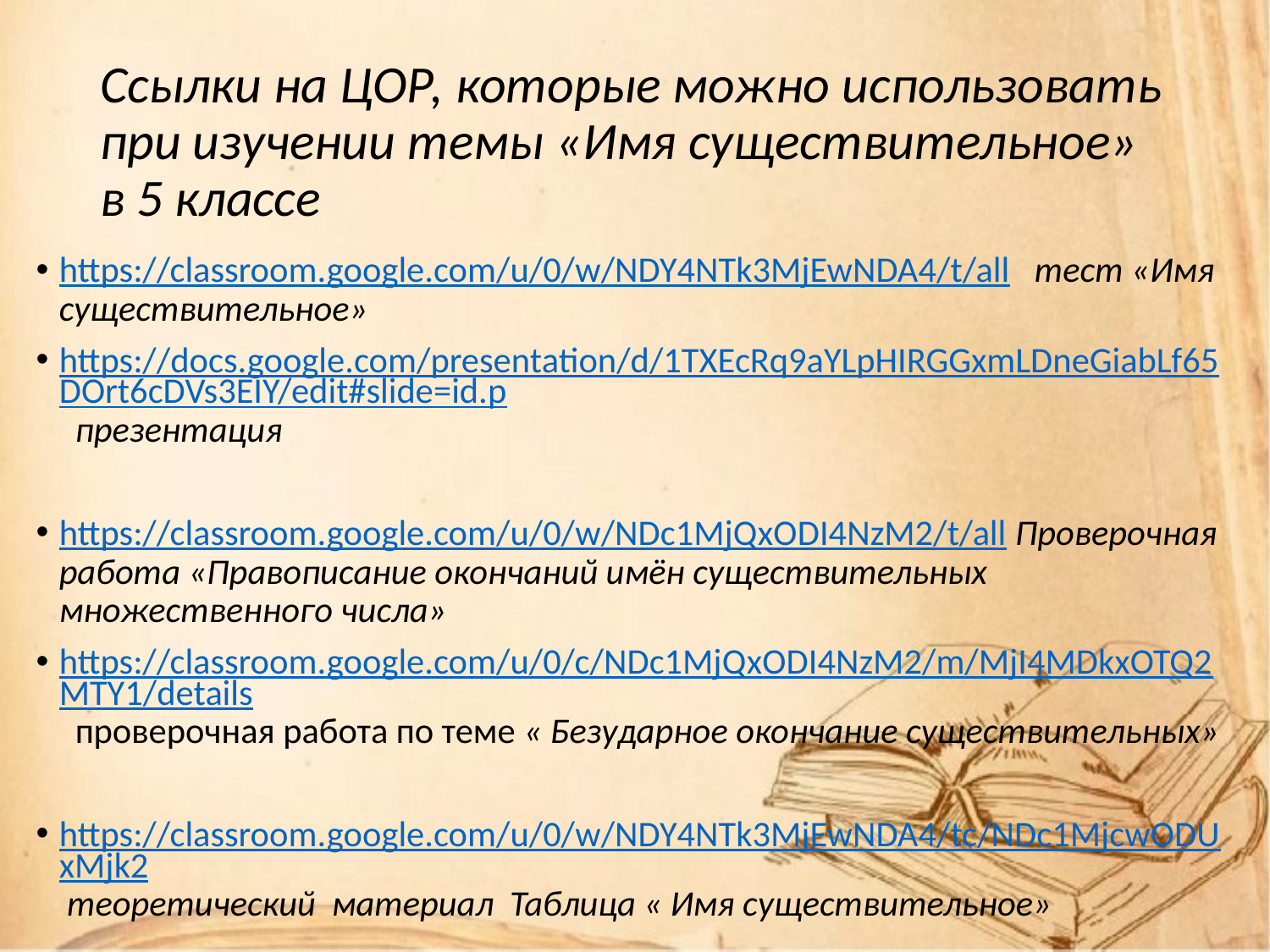

# Ссылки на ЦОР, которые можно использовать при изучении темы «Имя существительное» в 5 классе
https://classroom.google.com/u/0/w/NDY4NTk3MjEwNDA4/t/all   тест «Имя существительное»
https://docs.google.com/presentation/d/1TXEcRq9aYLpHIRGGxmLDneGiabLf65DOrt6cDVs3EIY/edit#slide=id.p  презентация

https://classroom.google.com/u/0/w/NDc1MjQxODI4NzM2/t/all Проверочная работа «Правописание окончаний имён существительных множественного числа»
https://classroom.google.com/u/0/c/NDc1MjQxODI4NzM2/m/MjI4MDkxOTQ2MTY1/details  проверочная работа по теме « Безударное окончание существительных»

https://classroom.google.com/u/0/w/NDY4NTk3MjEwNDA4/tc/NDc1MjcwODUxMjk2 теоретический  материал  Таблица « Имя существительное»